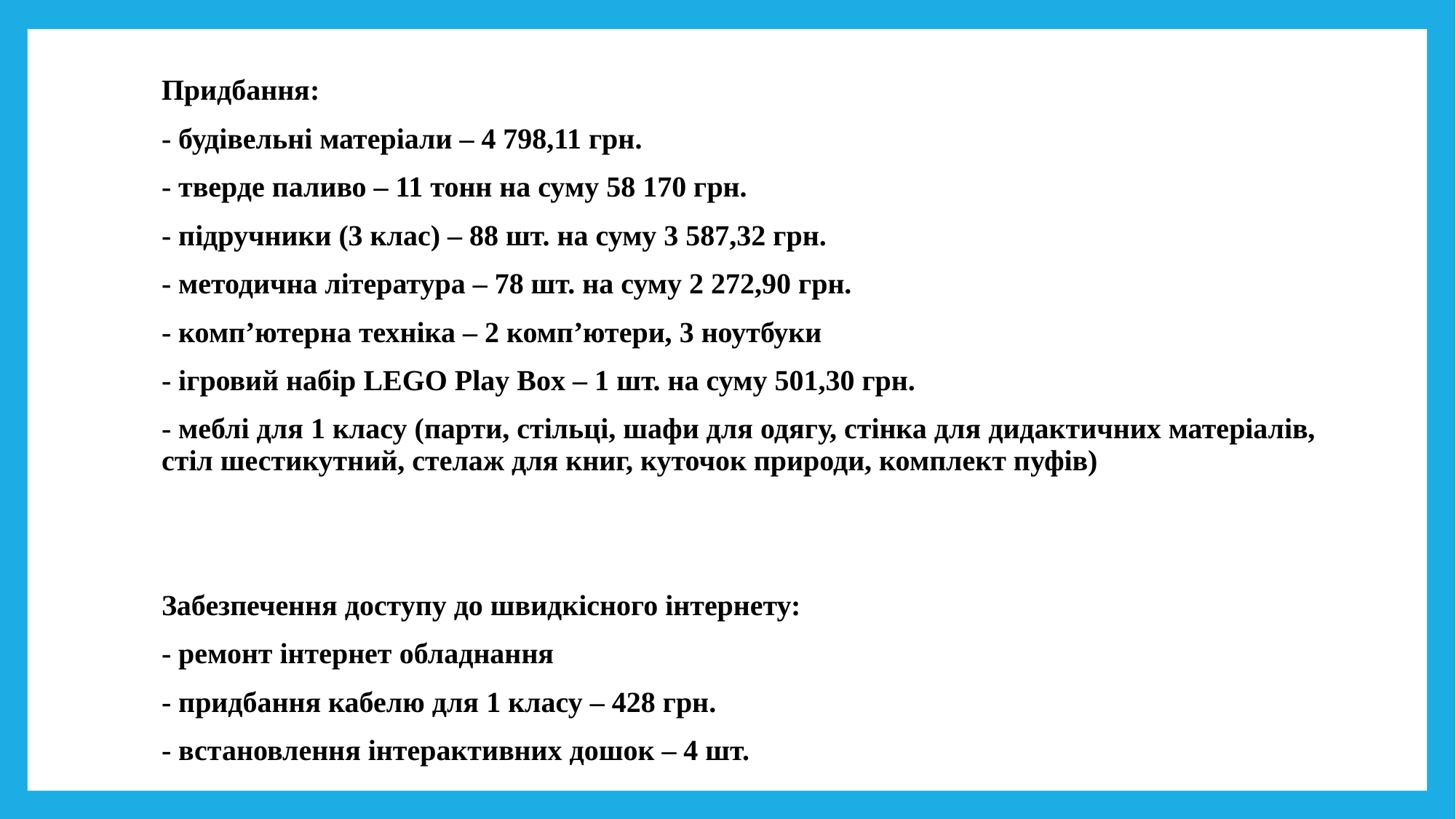

Придбання:
- будівельні матеріали – 4 798,11 грн.
- тверде паливо – 11 тонн на суму 58 170 грн.
- підручники (3 клас) – 88 шт. на суму 3 587,32 грн.
- методична література – 78 шт. на суму 2 272,90 грн.
- комп’ютерна техніка – 2 комп’ютери, 3 ноутбуки
- ігровий набір LEGO Play Box – 1 шт. на суму 501,30 грн.
- меблі для 1 класу (парти, стільці, шафи для одягу, стінка для дидактичних матеріалів, стіл шестикутний, стелаж для книг, куточок природи, комплект пуфів)

Забезпечення доступу до швидкісного інтернету:
- ремонт інтернет обладнання
- придбання кабелю для 1 класу – 428 грн.
- встановлення інтерактивних дошок – 4 шт.